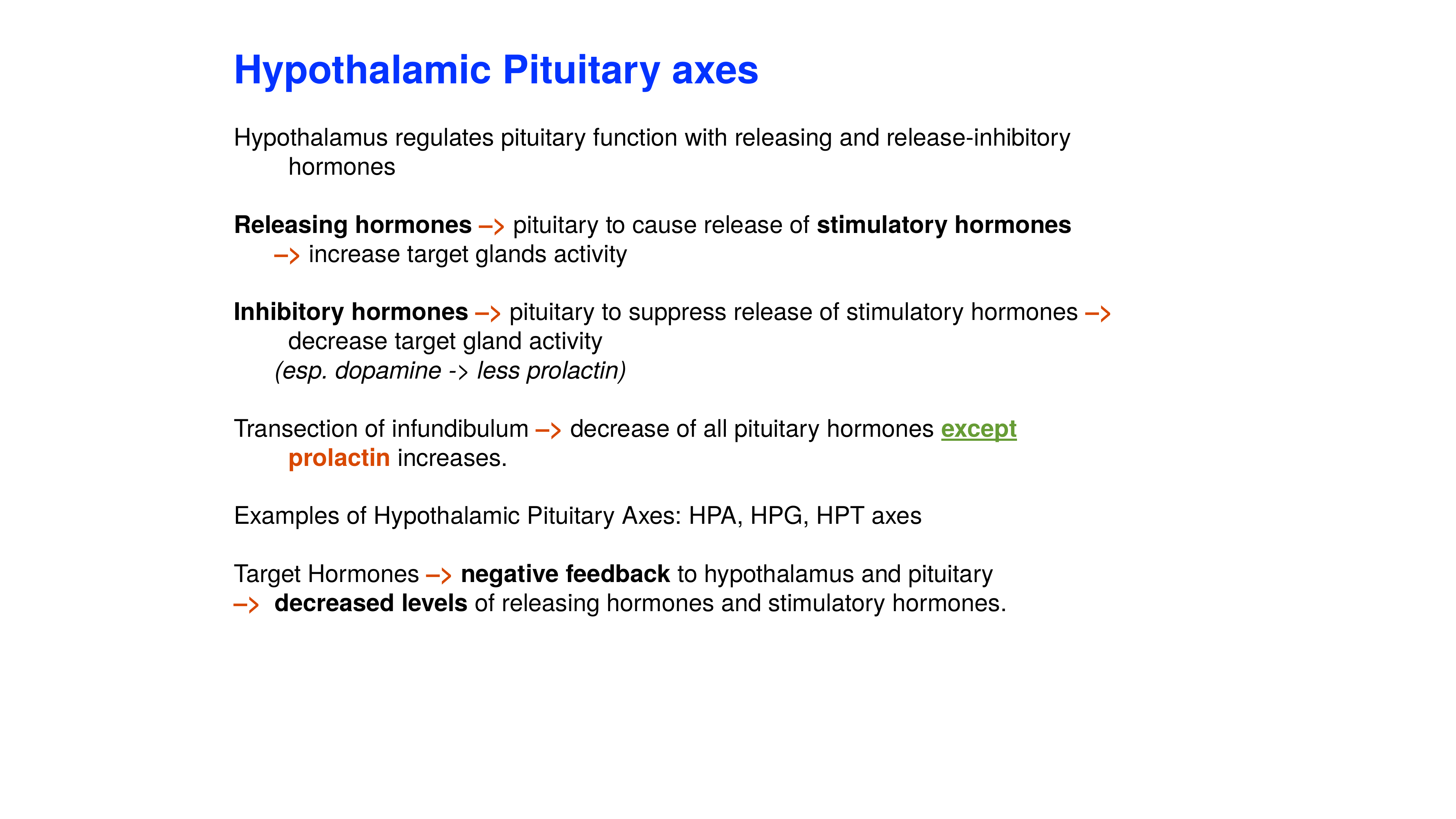

# Hypothalamic Pituitary axes
Hypothalamus regulates pituitary function with releasing and release-inhibitory hormones

Releasing hormones –> pituitary to cause release of stimulatory hormones
–> increase target glands activity

Inhibitory hormones –> pituitary to suppress release of stimulatory hormones –> decrease target gland activity
(esp. dopamine -> less prolactin)

Transection of infundibulum –> decrease of all pituitary hormones except prolactin increases.

Examples of Hypothalamic Pituitary Axes: HPA, HPG, HPT axes

Target Hormones –> negative feedback to hypothalamus and pituitary
–>  decreased levels of releasing hormones and stimulatory hormones.